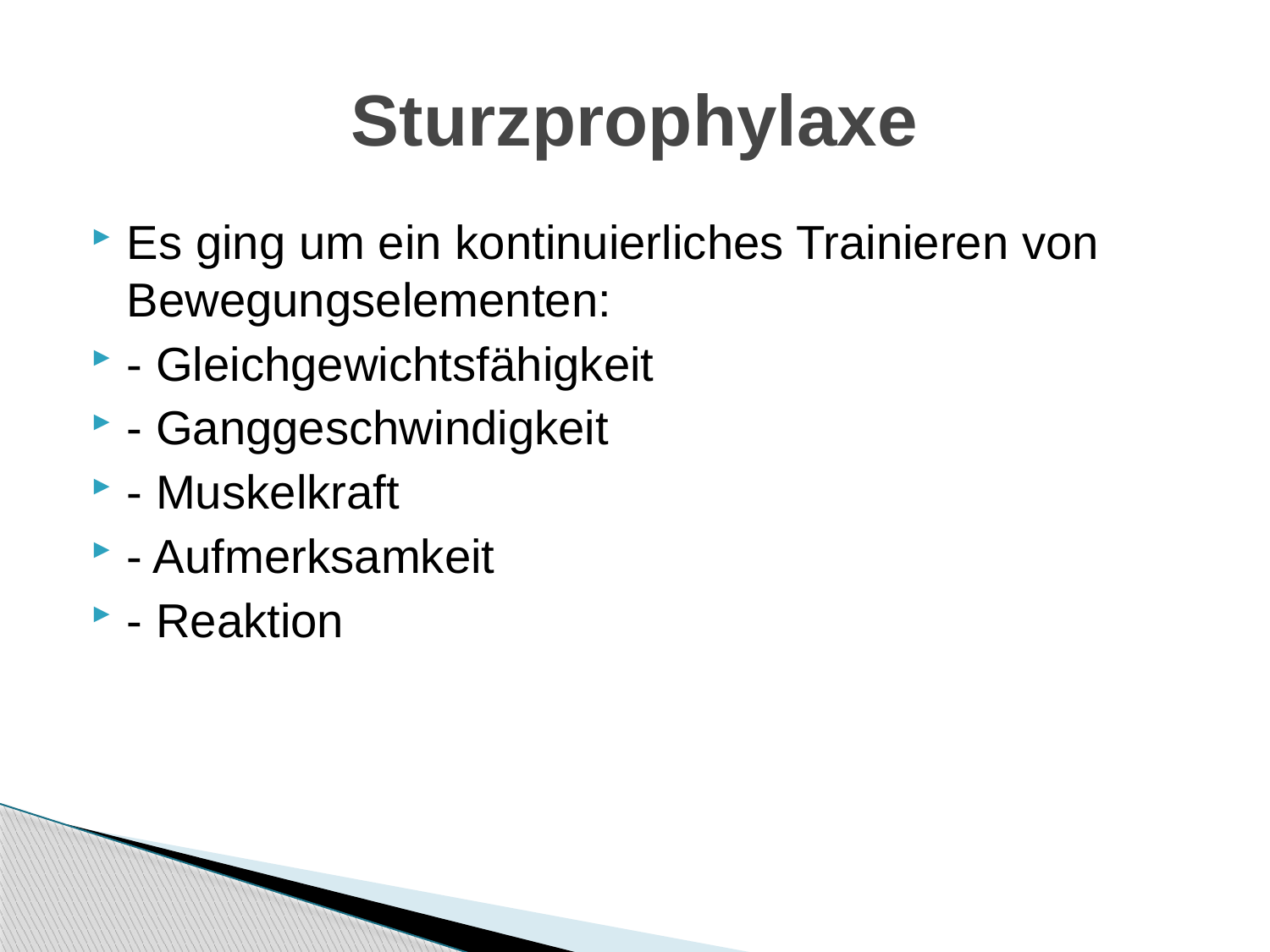

# Sturzprophylaxe
Es ging um ein kontinuierliches Trainieren von Bewegungselementen:
- Gleichgewichtsfähigkeit
- Ganggeschwindigkeit
- Muskelkraft
- Aufmerksamkeit
- Reaktion